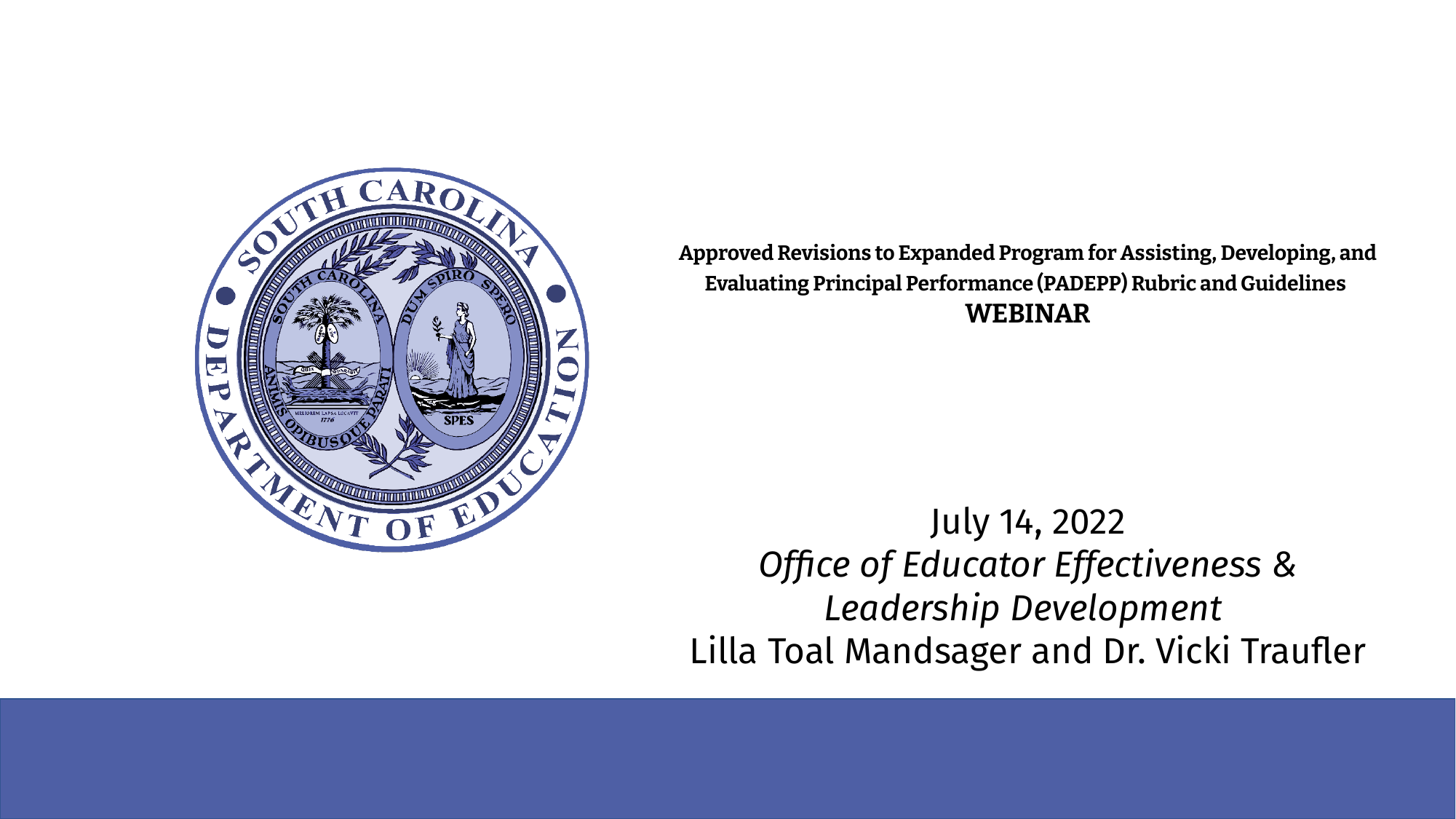

# Approved Revisions to Expanded Program for Assisting, Developing, and Evaluating Principal Performance (PADEPP) Rubric and Guidelines WEBINAR
July 14, 2022
Office of Educator Effectiveness & Leadership Development
Lilla Toal Mandsager and Dr. Vicki Traufler